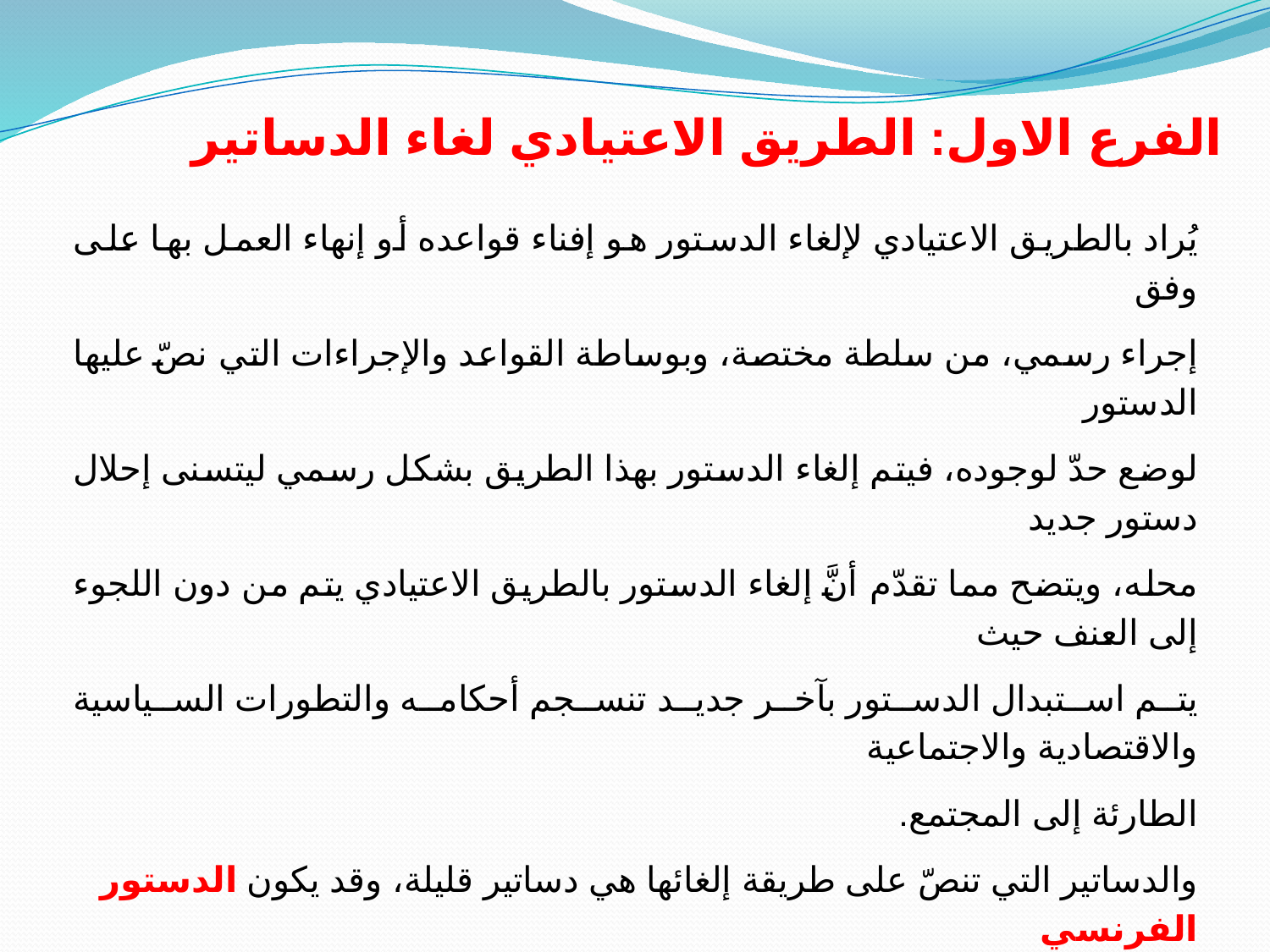

الفرع الاول: الطريق الاعتيادي لغاء الدساتير
يُراد بالطريق الاعتيادي لإلغاء الدستور هو إفناء قواعده أو إنهاء العمل بها على وفق
إجراء رسمي، من سلطة مختصة، وبوساطة القواعد والإجراءات التي نصّ عليها الدستور
لوضع حدّ لوجوده، فيتم إلغاء الدستور بهذا الطريق بشكل رسمي ليتسنى إحلال دستور جديد
محله، ويتضح مما تقدّم أنَّ إلغاء الدستور بالطريق الاعتيادي يتم من دون اللجوء إلى العنف حيث
يتم استبدال الدستور بآخر جديد تنسجم أحكامه والتطورات السياسية والاقتصادية والاجتماعية
الطارئة إلى المجتمع.
والدساتير التي تنصّ على طريقة إلغائها هي دساتير قليلة، وقد يكون الدستور الفرنسي
لسنة (1875) الأنموذج الفريد للدساتير التي تنصّ على طريقة إلغائها، وهنا علينا أن نميّز بين
نوعين من الدساتير الأول هي الدساتير المرنة، ولا خلاف في أنَّ إلغاء هذا النوع من الدساتير يتم
بالطريقة ذاتها التي يتم فيها إلغاء القانون الاعتيادي، ولكن الخلاف يثار بالنسبة إلى الدساتير